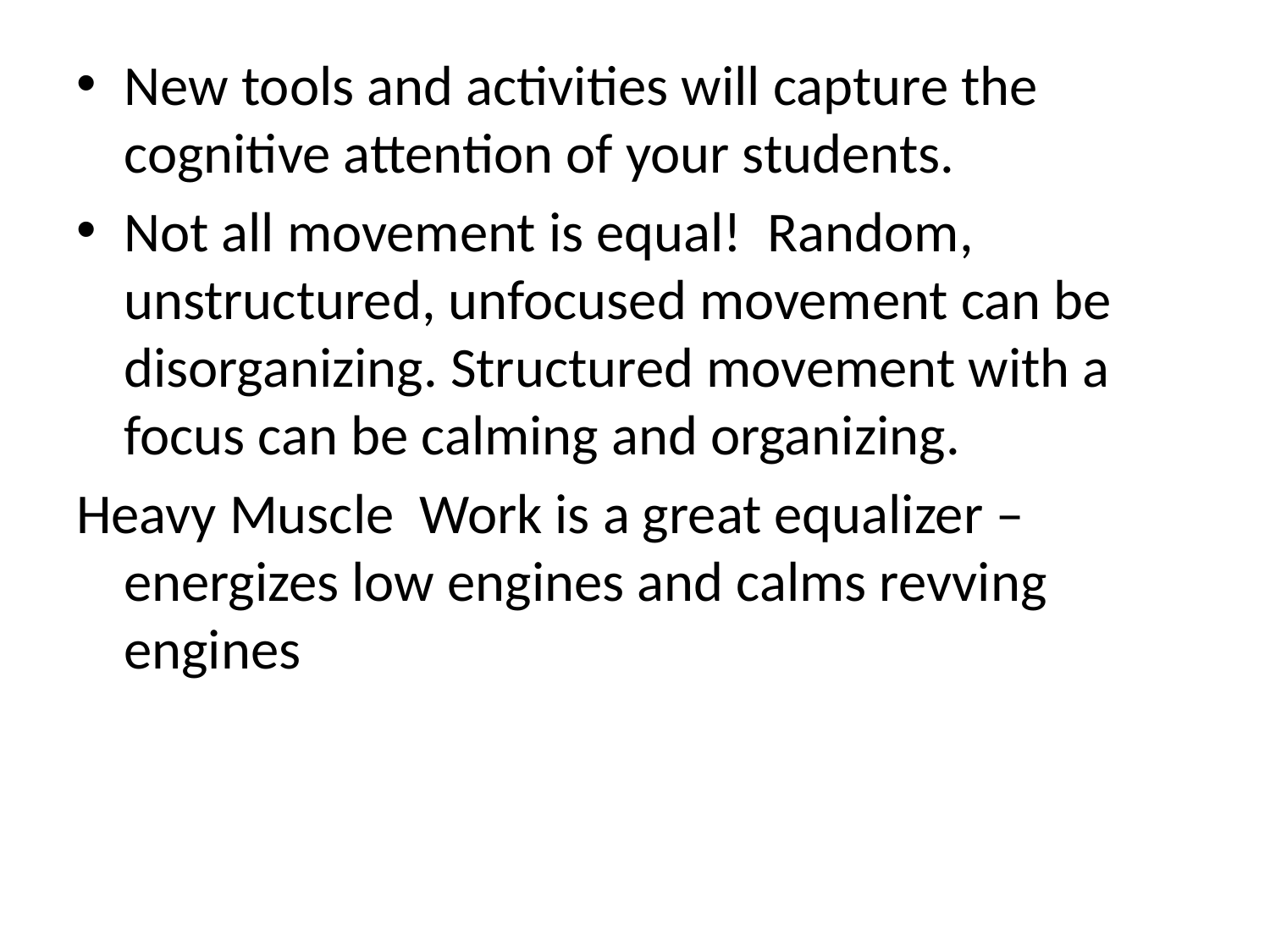

New tools and activities will capture the cognitive attention of your students.
Not all movement is equal!  Random, unstructured, unfocused movement can be disorganizing. Structured movement with a focus can be calming and organizing.
Heavy Muscle  Work is a great equalizer – energizes low engines and calms revving engines